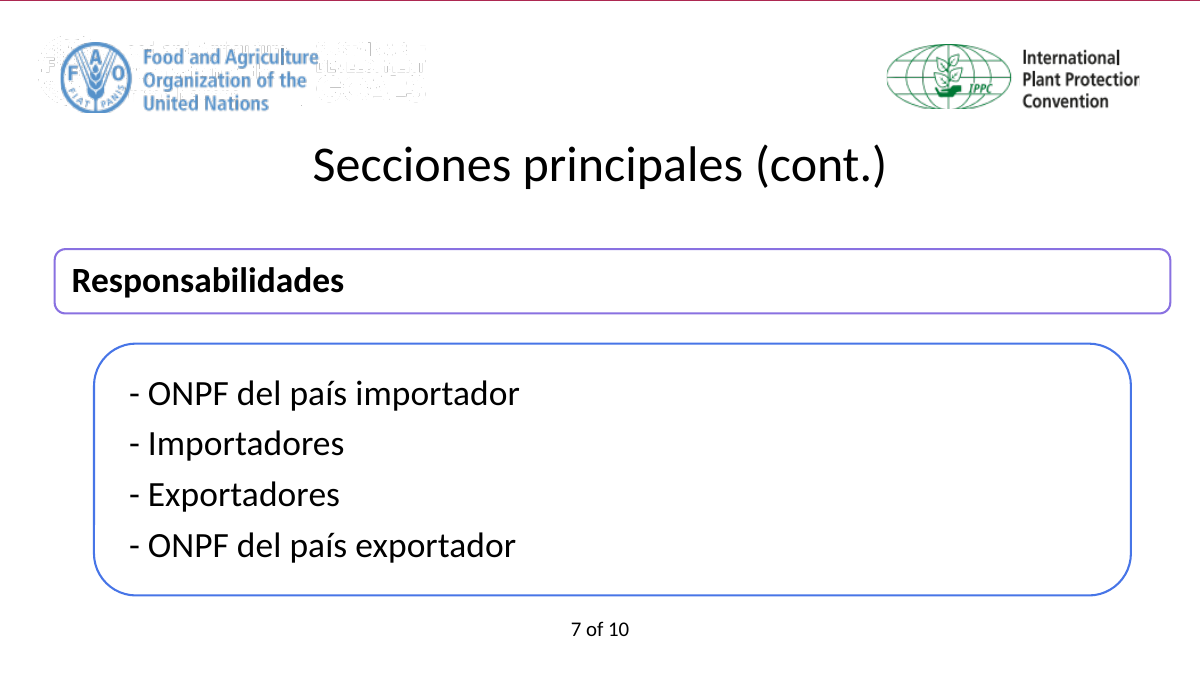

Secciones principales (cont.)
Responsabilidades
- ONPF del país importador
- Importadores
- Exportadores
- ONPF del país exportador
7 of 10